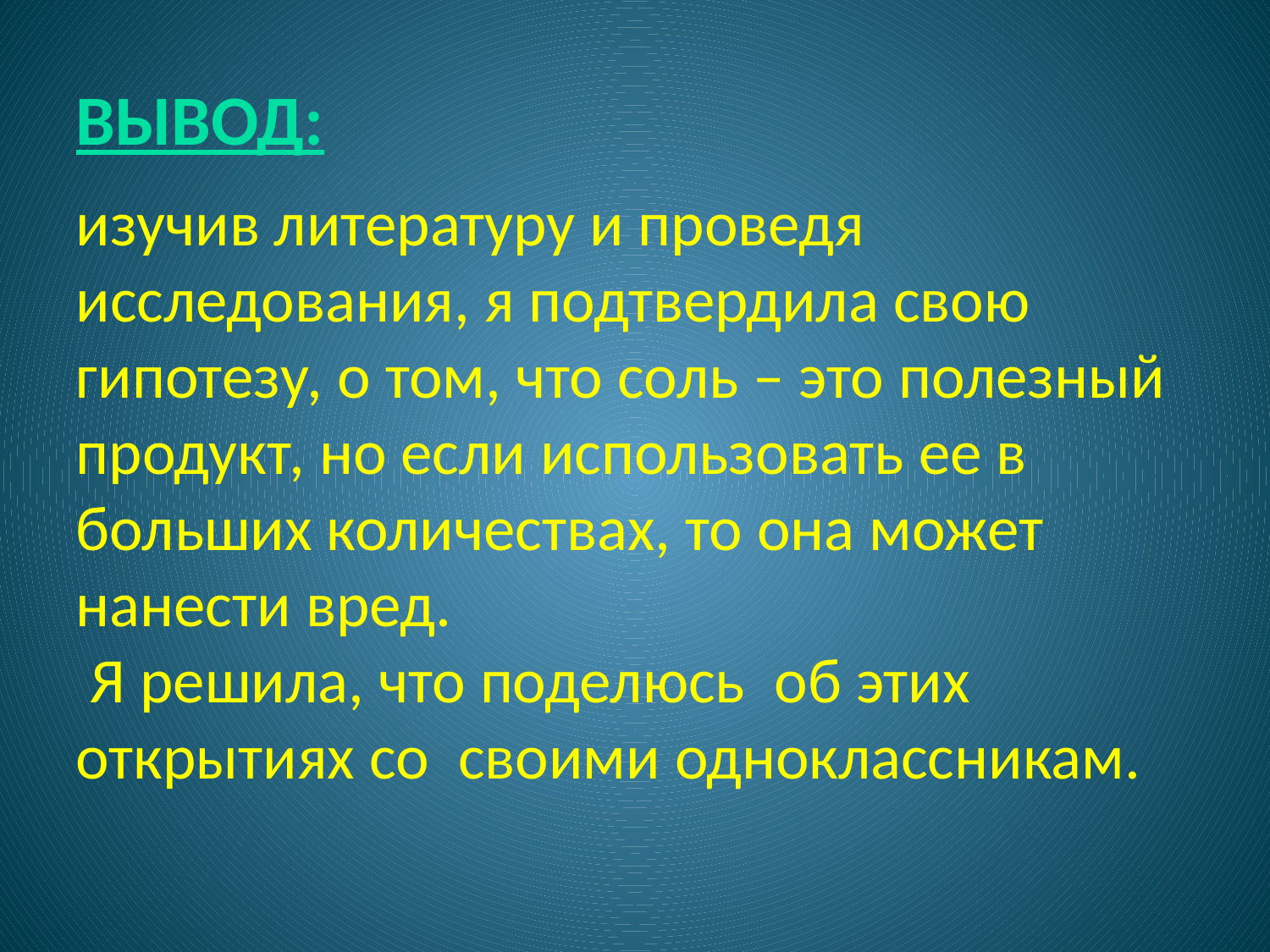

Вывод:
изучив литературу и проведя исследования, я подтвердила свою гипотезу, о том, что соль – это полезный продукт, но если использовать ее в больших количествах, то она может нанести вред.
 Я решила, что поделюсь  об этих  открытиях со  своими одноклассникам.